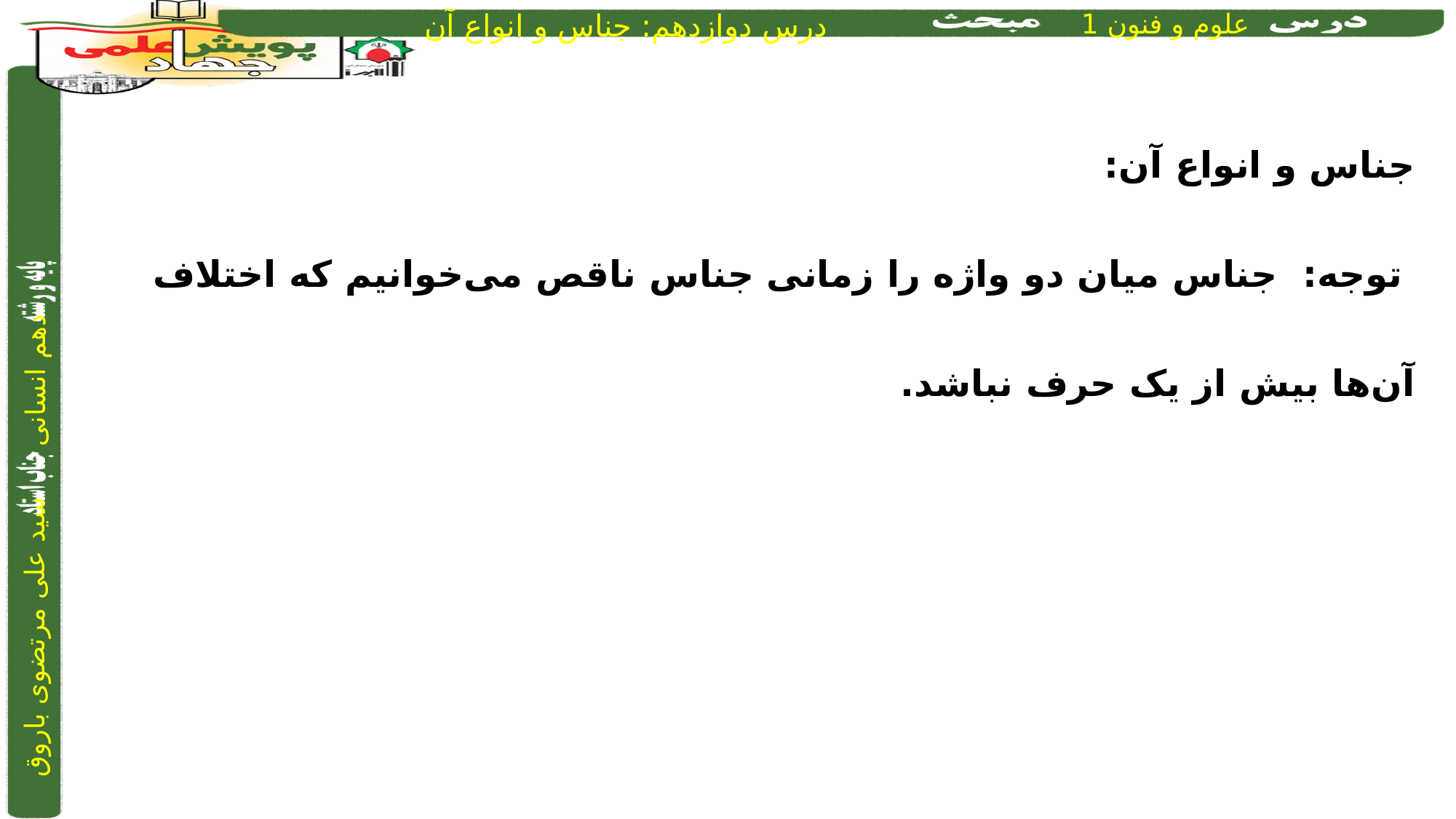

جناس و انواع آن:
 توجه:  جناس میان دو واژه را زمانی جناس ناقص می‌خوانیم که اختلاف آن‌ها بیش از یک حرف نباشد.